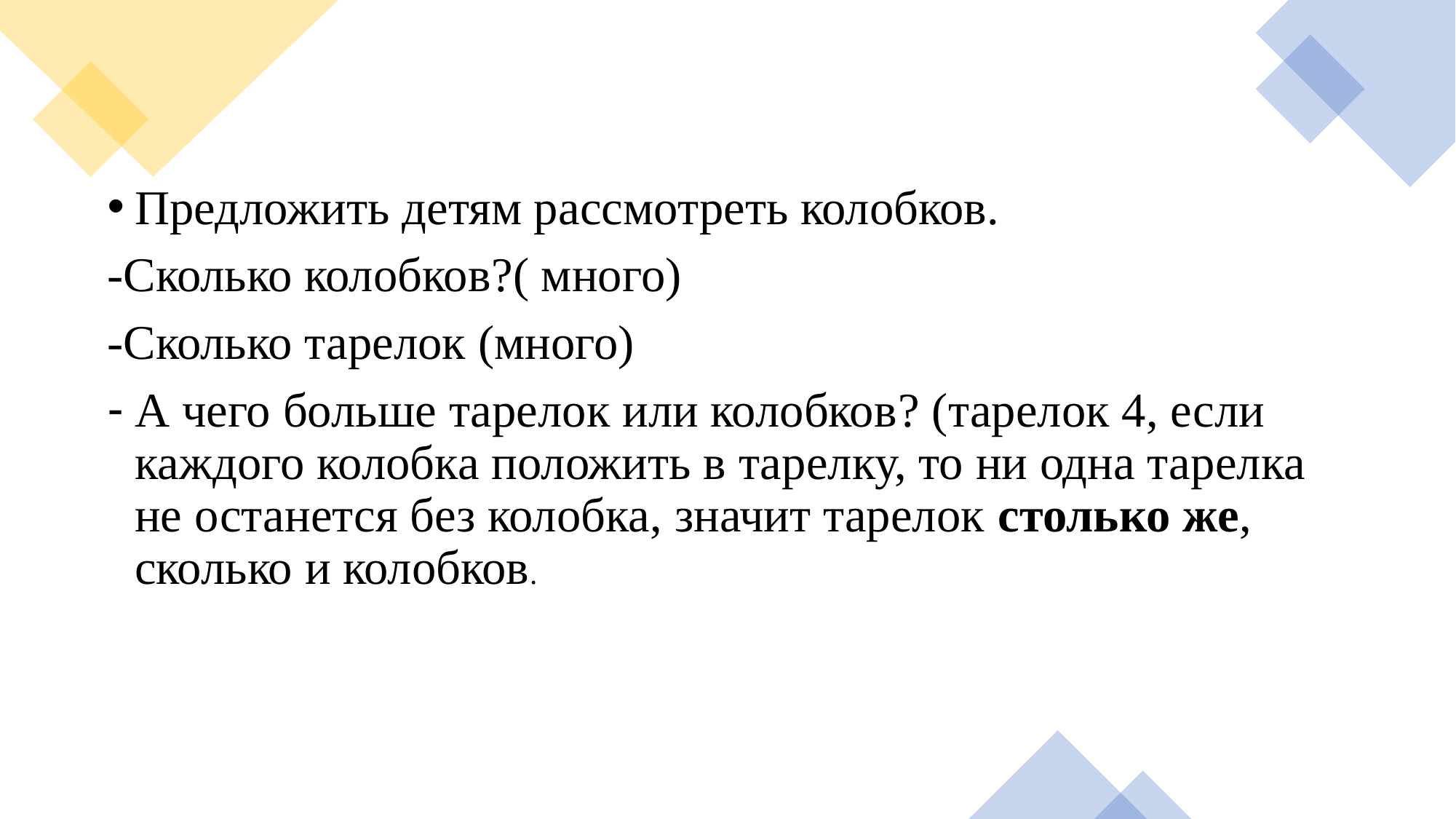

Предложить детям рассмотреть колобков.
-Сколько колобков?( много)
-Сколько тарелок (много)
А чего больше тарелок или колобков? (тарелок 4, если каждого колобка положить в тарелку, то ни одна тарелка не останется без колобка, значит тарелок столько же, сколько и колобков.